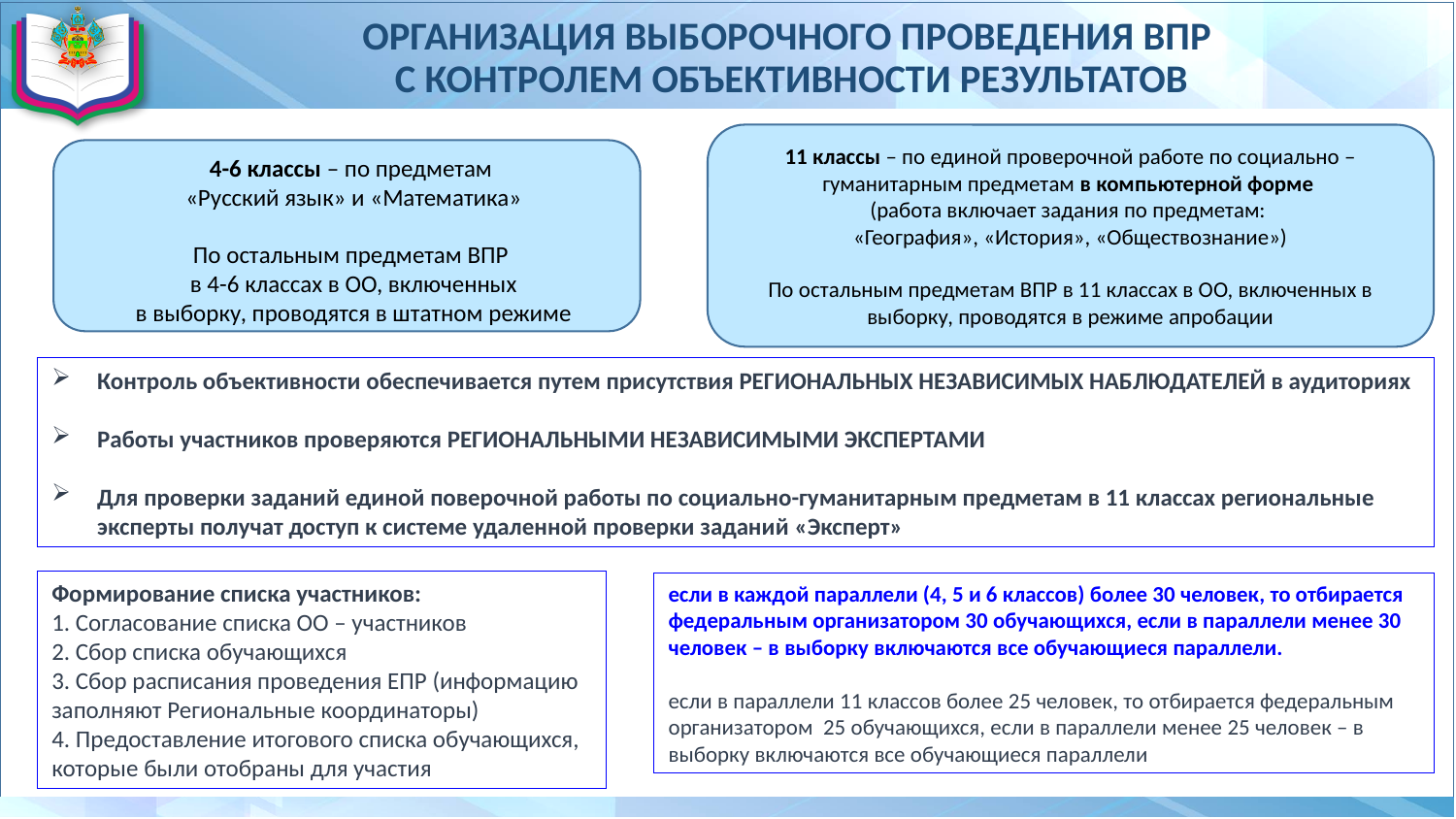

# ОРГАНИЗАЦИЯ ВЫБОРОЧНОГО ПРОВЕДЕНИЯ ВПР С КОНТРОЛЕМ ОБЪЕКТИВНОСТИ РЕЗУЛЬТАТОВ
11 классы – по единой проверочной работе по социально – гуманитарным предметам в компьютерной форме
(работа включает задания по предметам:
«География», «История», «Обществознание»)

По остальным предметам ВПР в 11 классах в ОО, включенных в выборку, проводятся в режиме апробации

4-6 классы – по предметам
«Русский язык» и «Математика»

По остальным предметам ВПР
в 4-6 классах в ОО, включенных
в выборку, проводятся в штатном режиме
Контроль объективности обеспечивается путем присутствия РЕГИОНАЛЬНЫХ НЕЗАВИСИМЫХ НАБЛЮДАТЕЛЕЙ в аудиториях

Работы участников проверяются РЕГИОНАЛЬНЫМИ НЕЗАВИСИМЫМИ ЭКСПЕРТАМИ

Для проверки заданий единой поверочной работы по социально-гуманитарным предметам в 11 классах региональные эксперты получат доступ к системе удаленной проверки заданий «Эксперт»
Формирование списка участников:
1. Согласование списка ОО – участников
2. Сбор списка обучающихся
3. Сбор расписания проведения ЕПР (информацию заполняют Региональные координаторы)
4. Предоставление итогового списка обучающихся, которые были отобраны для участия
если в каждой параллели (4, 5 и 6 классов) более 30 человек, то отбирается федеральным организатором 30 обучающихся, если в параллели менее 30 человек – в выборку включаются все обучающиеся параллели.

если в параллели 11 классов более 25 человек, то отбирается федеральным организатором  25 обучающихся, если в параллели менее 25 человек – в выборку включаются все обучающиеся параллели